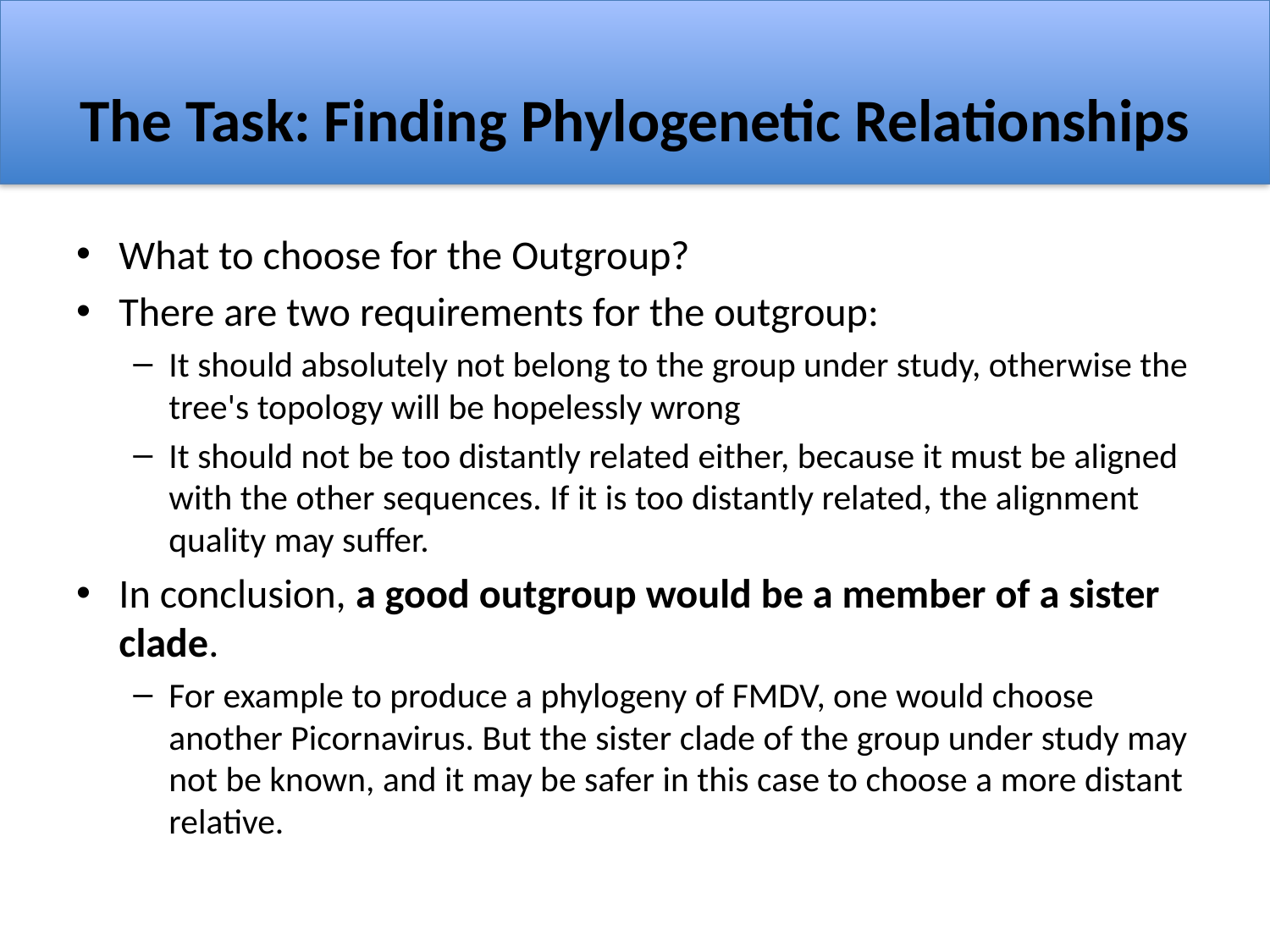

# The Task: Finding Phylogenetic Relationships
What to choose for the Outgroup?
There are two requirements for the outgroup:
It should absolutely not belong to the group under study, otherwise the tree's topology will be hopelessly wrong
It should not be too distantly related either, because it must be aligned with the other sequences. If it is too distantly related, the alignment quality may suffer.
In conclusion, a good outgroup would be a member of a sister clade.
For example to produce a phylogeny of FMDV, one would choose another Picornavirus. But the sister clade of the group under study may not be known, and it may be safer in this case to choose a more distant relative.